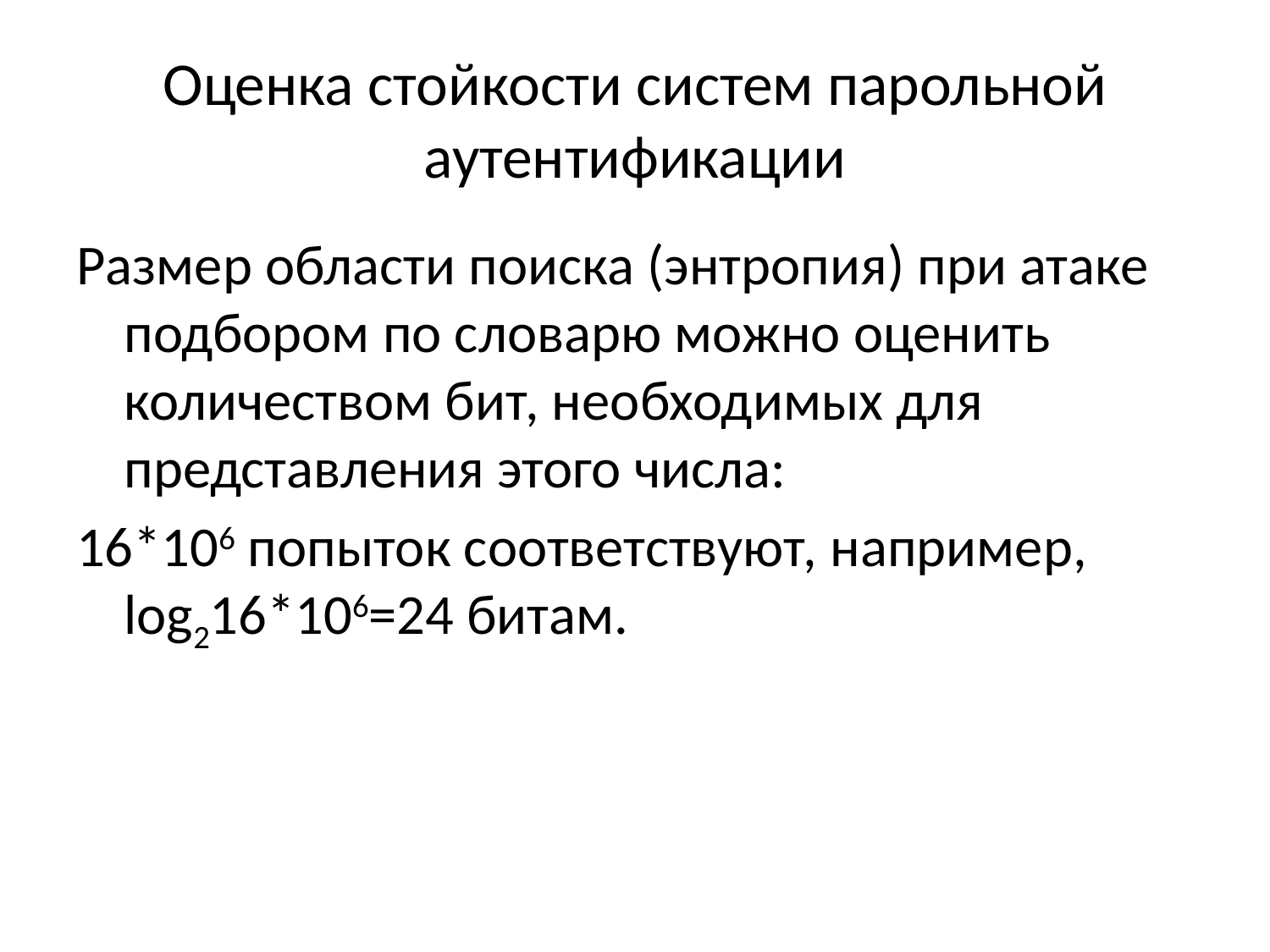

# Оценка стойкости систем парольной аутентификации
Размер области поиска (энтропия) при атаке подбором по словарю можно оценить количеством бит, необходимых для представления этого числа:
16*106 попыток соответствуют, например, log216*106=24 битам.